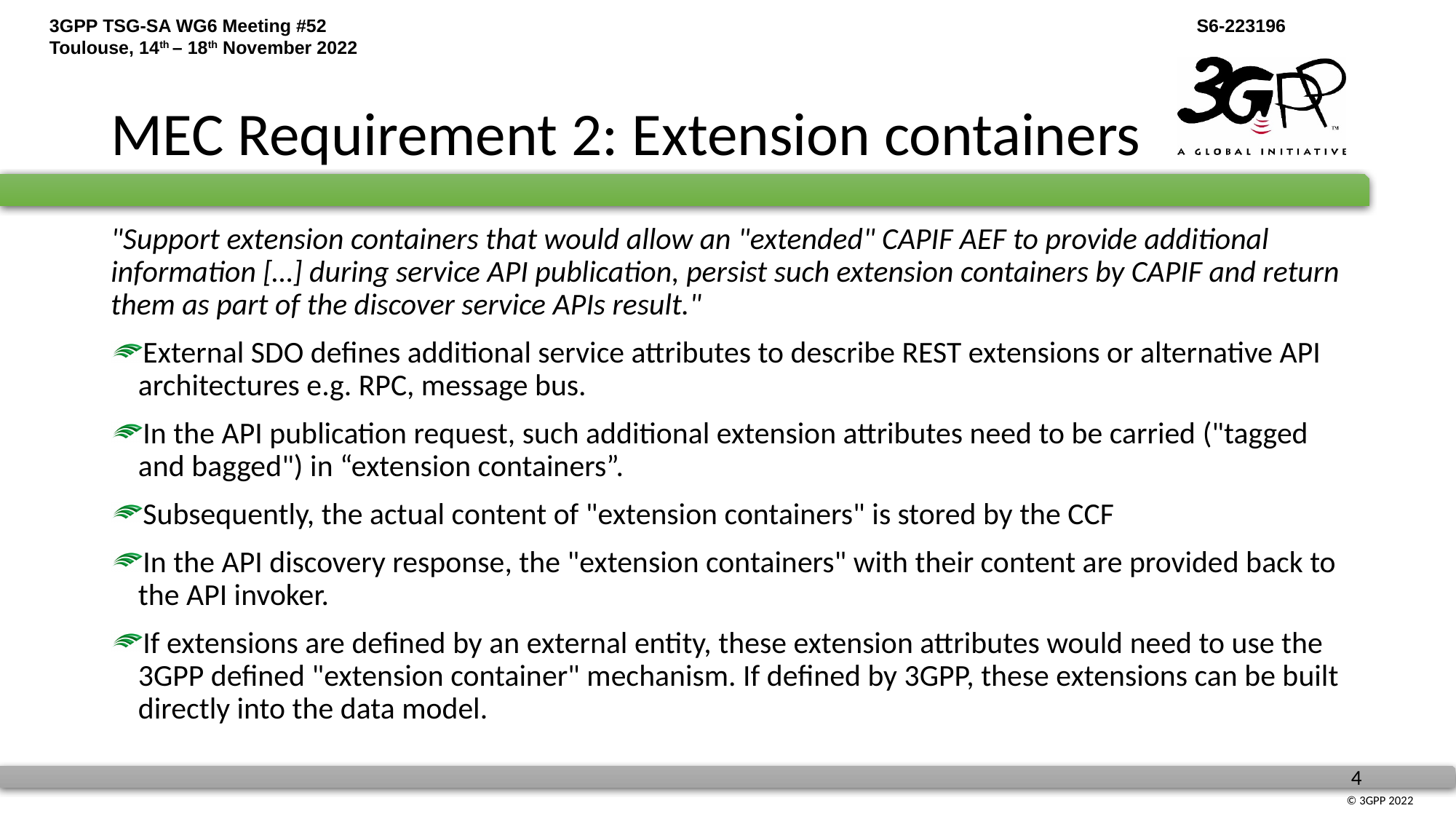

# MEC Requirement 2: Extension containers
"Support extension containers that would allow an "extended" CAPIF AEF to provide additional information […] during service API publication, persist such extension containers by CAPIF and return them as part of the discover service APIs result."
External SDO defines additional service attributes to describe REST extensions or alternative API architectures e.g. RPC, message bus.
In the API publication request, such additional extension attributes need to be carried ("tagged and bagged") in “extension containers”.
Subsequently, the actual content of "extension containers" is stored by the CCF
In the API discovery response, the "extension containers" with their content are provided back to the API invoker.
If extensions are defined by an external entity, these extension attributes would need to use the 3GPP defined "extension container" mechanism. If defined by 3GPP, these extensions can be built directly into the data model.